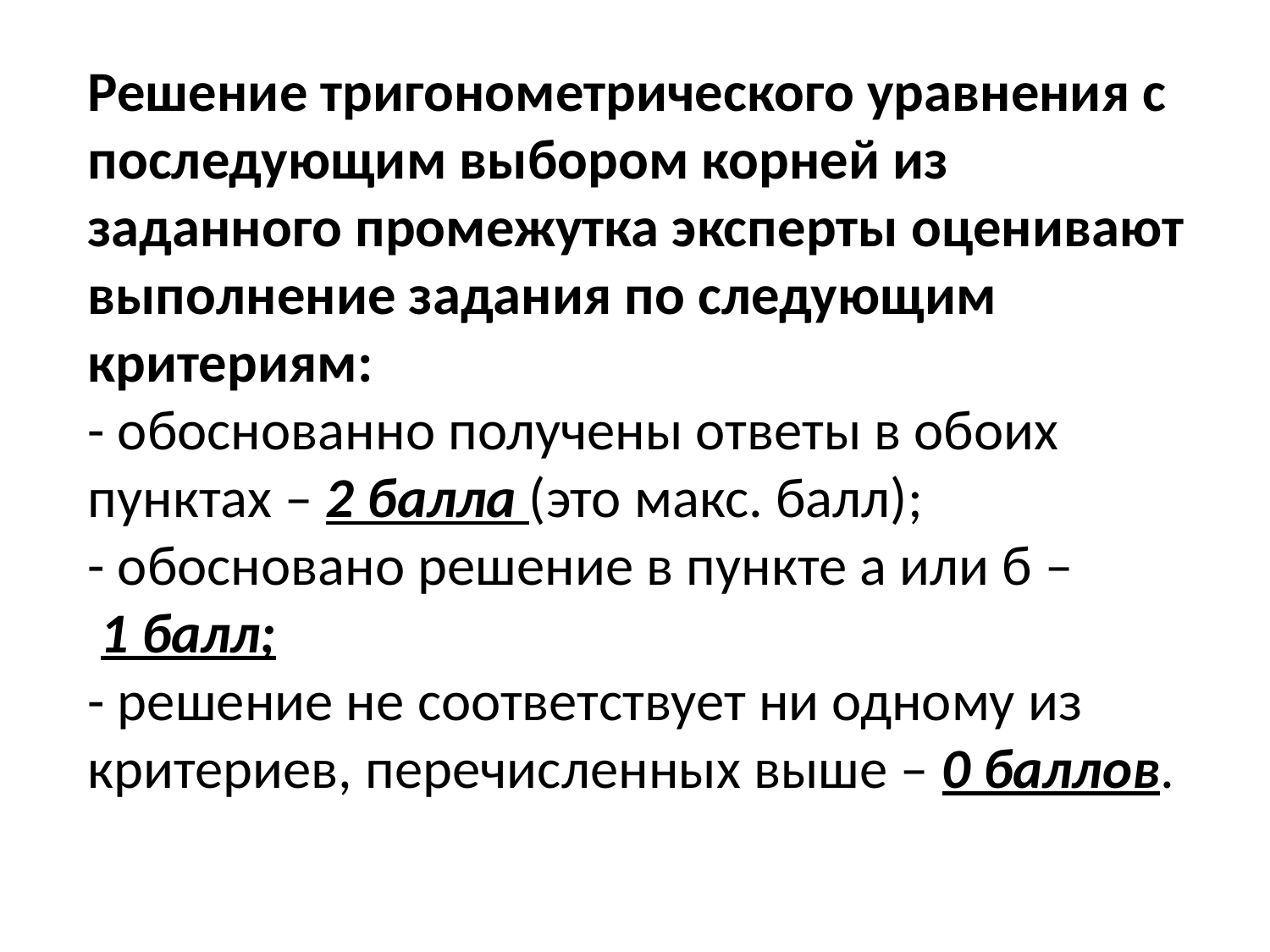

# Решение тригонометрического уравнения с последующим выбором корней из заданного промежутка эксперты оценивают выполнение задания по следующим критериям: - обоснованно получены ответы в обоих пунктах – 2 балла (это макс. балл); - обосновано решение в пункте а или б – 1 балл; - решение не соответствует ни одному из критериев, перечисленных выше – 0 баллов.